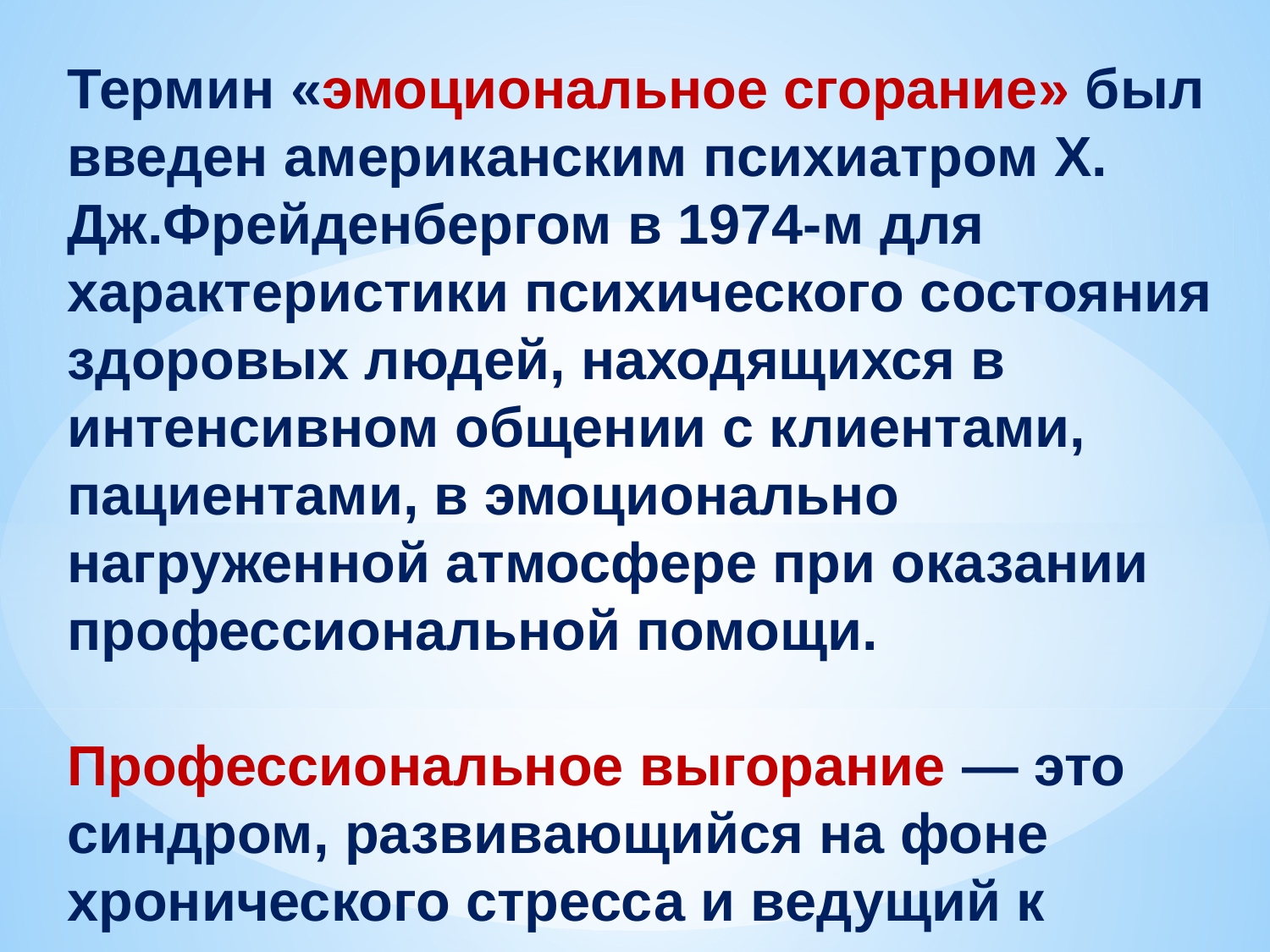

Термин «эмоциональное сгорание» был введен американским психиатром Х. Дж.Фрейденбергом в 1974-м для характеристики психического состояния здоровых людей, находящихся в интенсивном общении с клиентами, пациентами, в эмоционально нагруженной атмосфере при оказании профессиональной помощи.

Профессиональное выгорание — это синдром, развивающийся на фоне хронического стресса и ведущий к истощению эмоционально-энергетических и личностных ресурсов работающего человека.